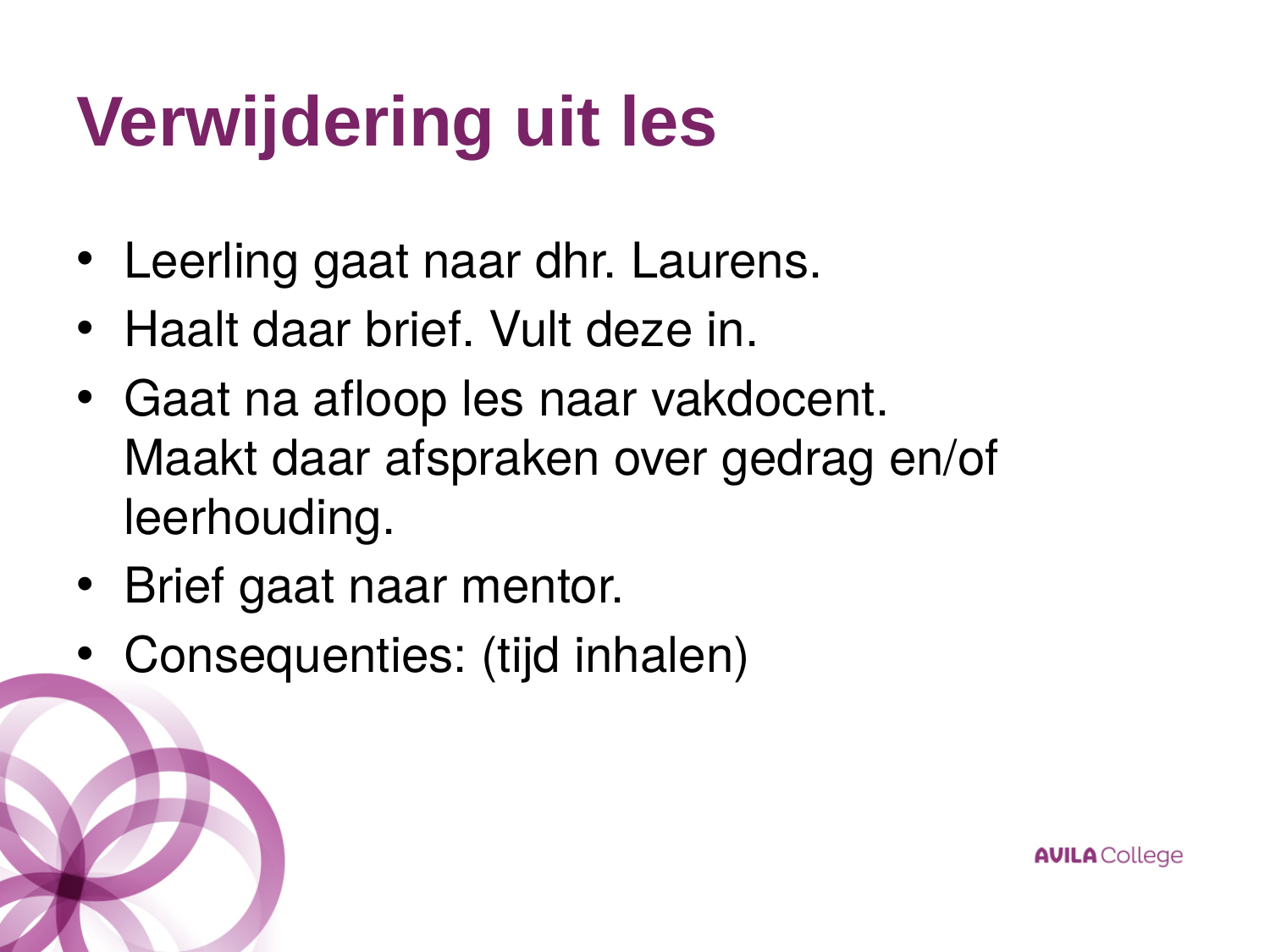

# Verwijdering uit les
Leerling gaat naar dhr. Laurens.
Haalt daar brief. Vult deze in.
Gaat na afloop les naar vakdocent.
Maakt daar afspraken over gedrag en/of leerhouding.
Brief gaat naar mentor.
Consequenties: (tijd inhalen)